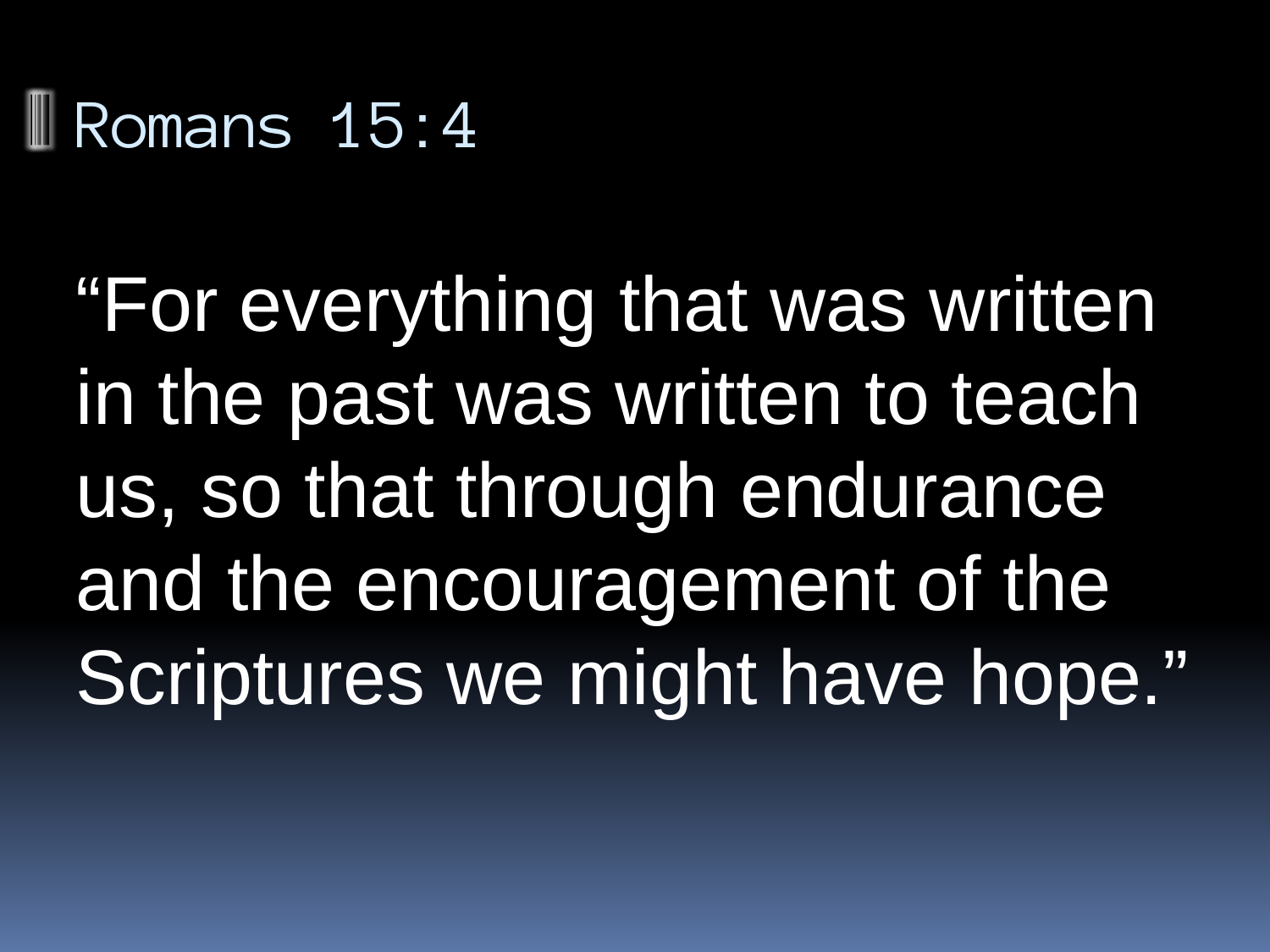

# Romans 15:4
“For everything that was written in the past was written to teach us, so that through endurance and the encouragement of the Scriptures we might have hope.”